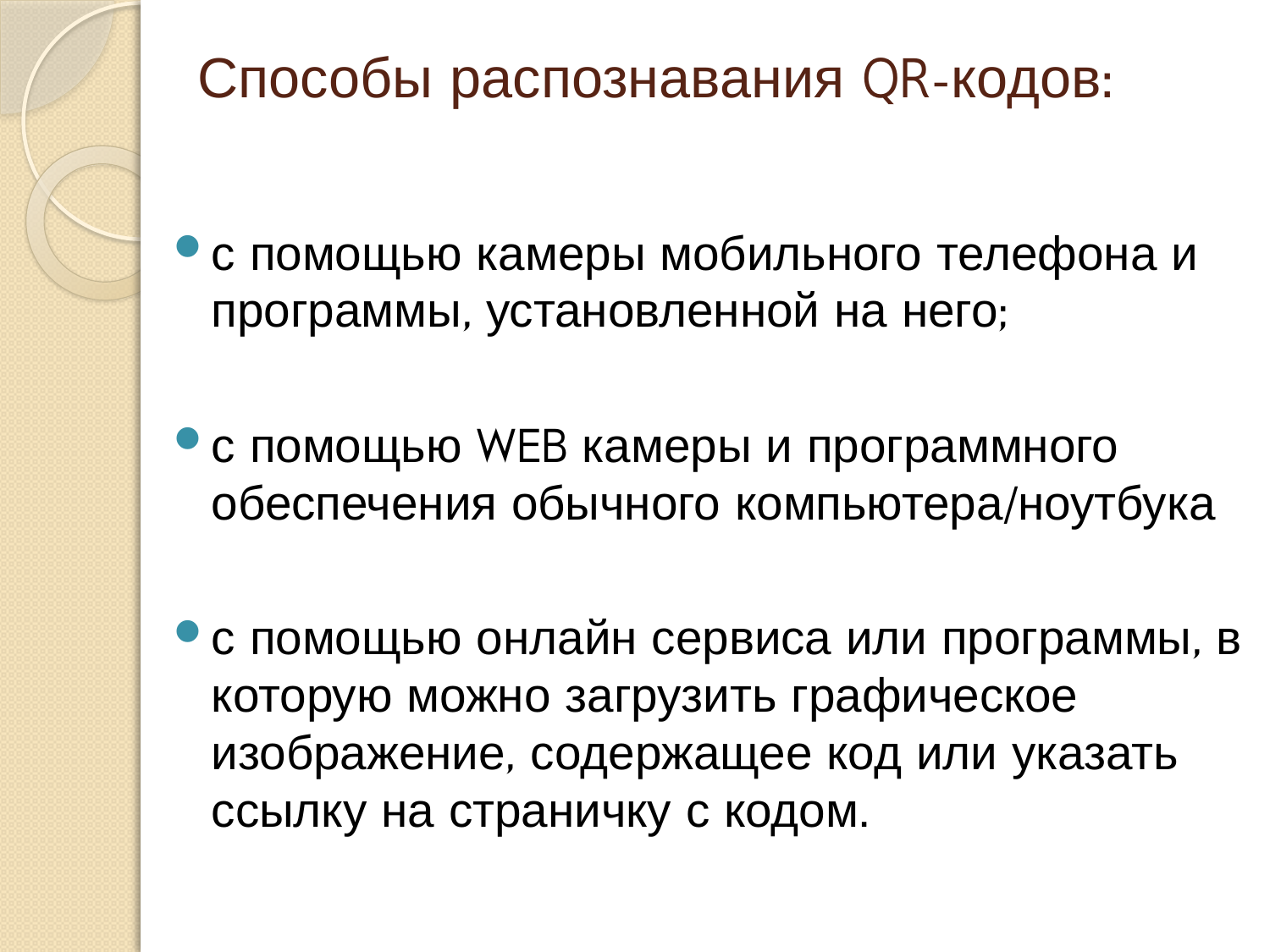

# Способы распознавания QR-кодов:
с помощью камеры мобильного телефона и программы, установленной на него;

с помощью WEB камеры и программного обеспечения обычного компьютера/ноутбука

с помощью онлайн сервиса или программы, в которую можно загрузить графическое изображение, содержащее код или указать ссылку на страничку с кодом.